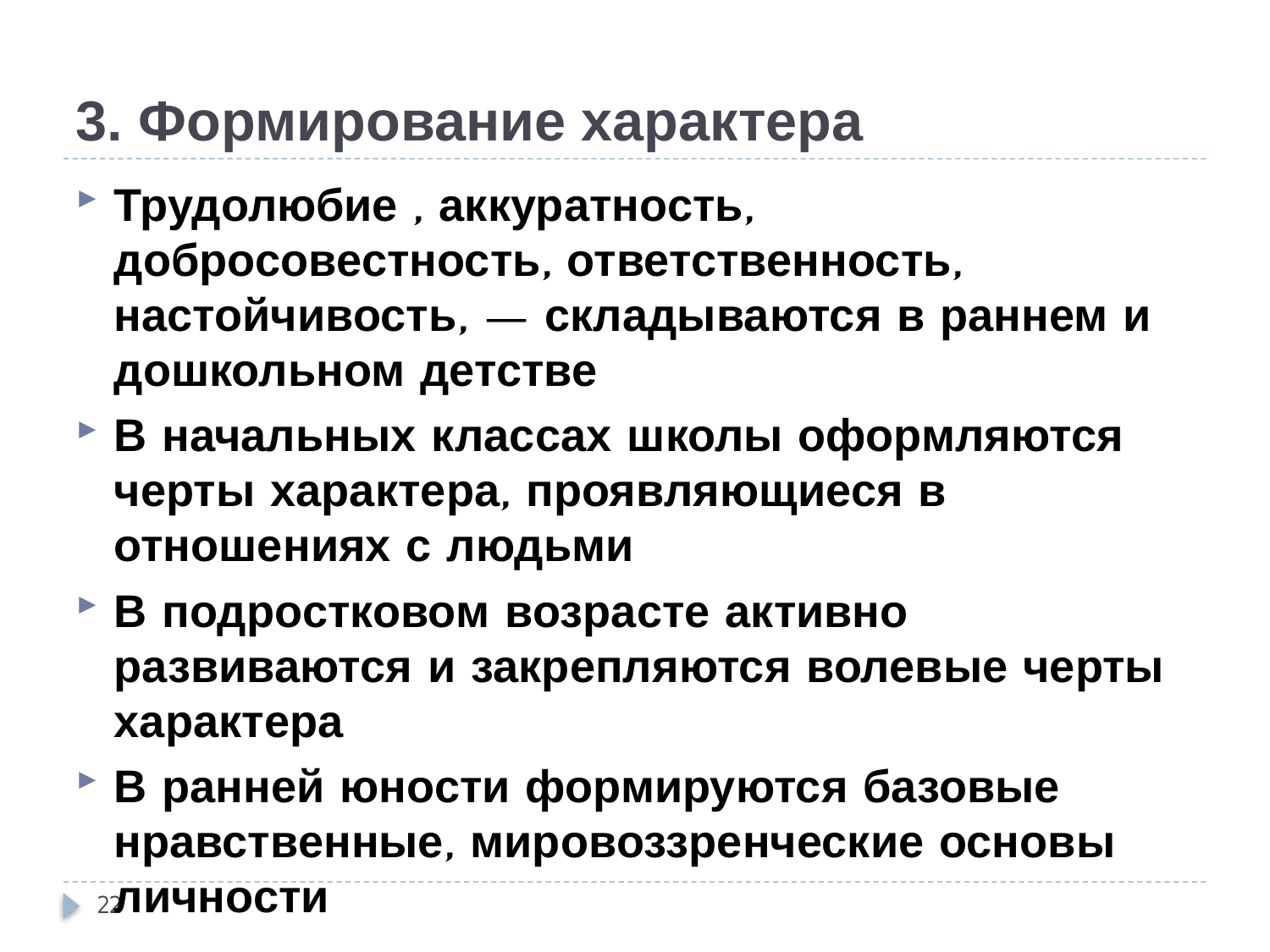

# 3. Формирование характера
Трудолюбие , аккуратность, добросовестность, ответственность, настойчивость, — складываются в раннем и дошкольном детстве
В начальных классах школы оформляются черты характера, проявляющиеся в отношениях с людьми
В подростковом возрасте активно развиваются и закрепляются волевые черты характера
В ранней юности формируются базовые нравственные, мировоззренческие основы личности

22